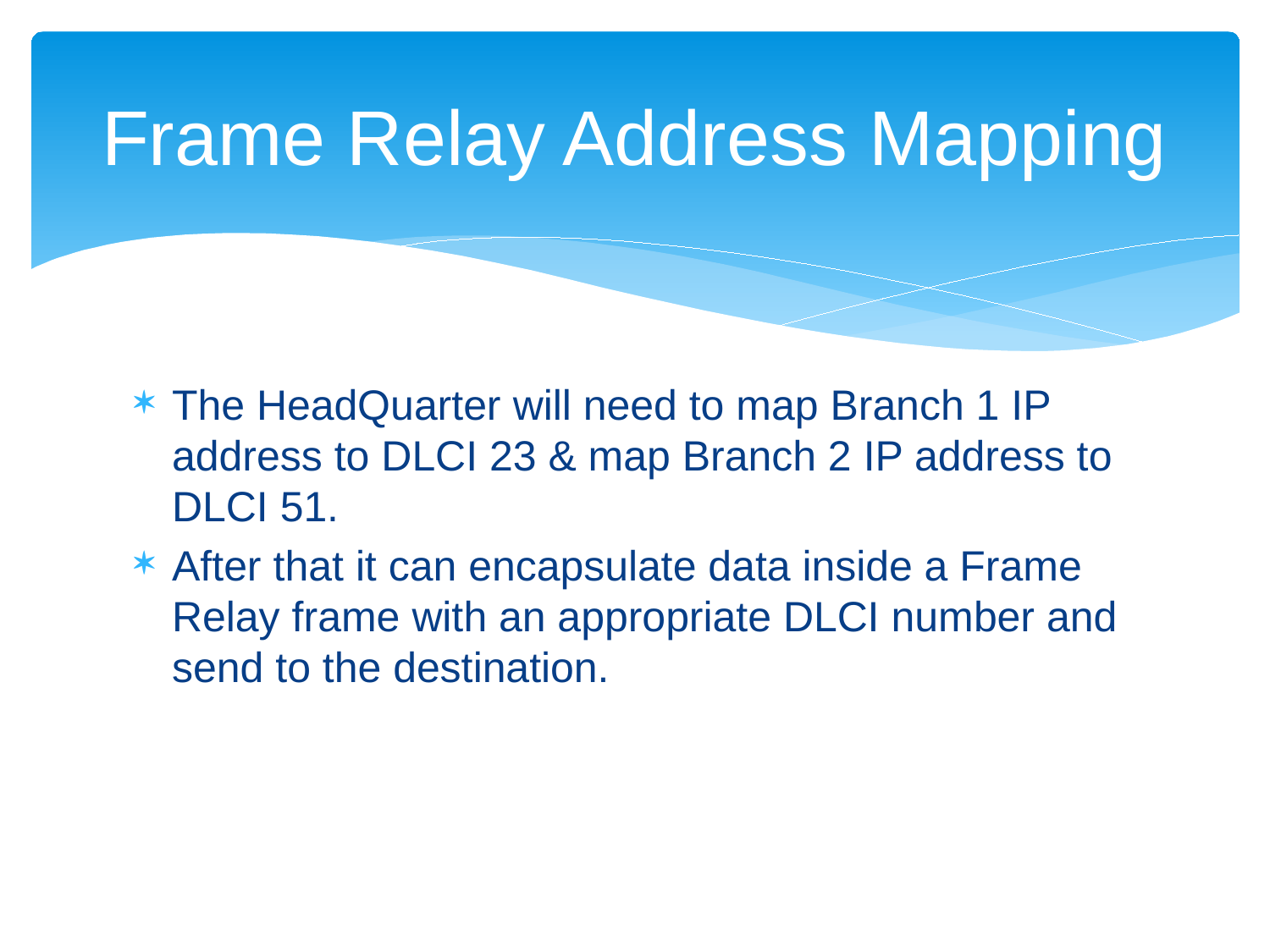

# Frame Relay Address Mapping
The HeadQuarter will need to map Branch 1 IP address to DLCI 23 & map Branch 2 IP address to DLCI 51.
After that it can encapsulate data inside a Frame Relay frame with an appropriate DLCI number and send to the destination.